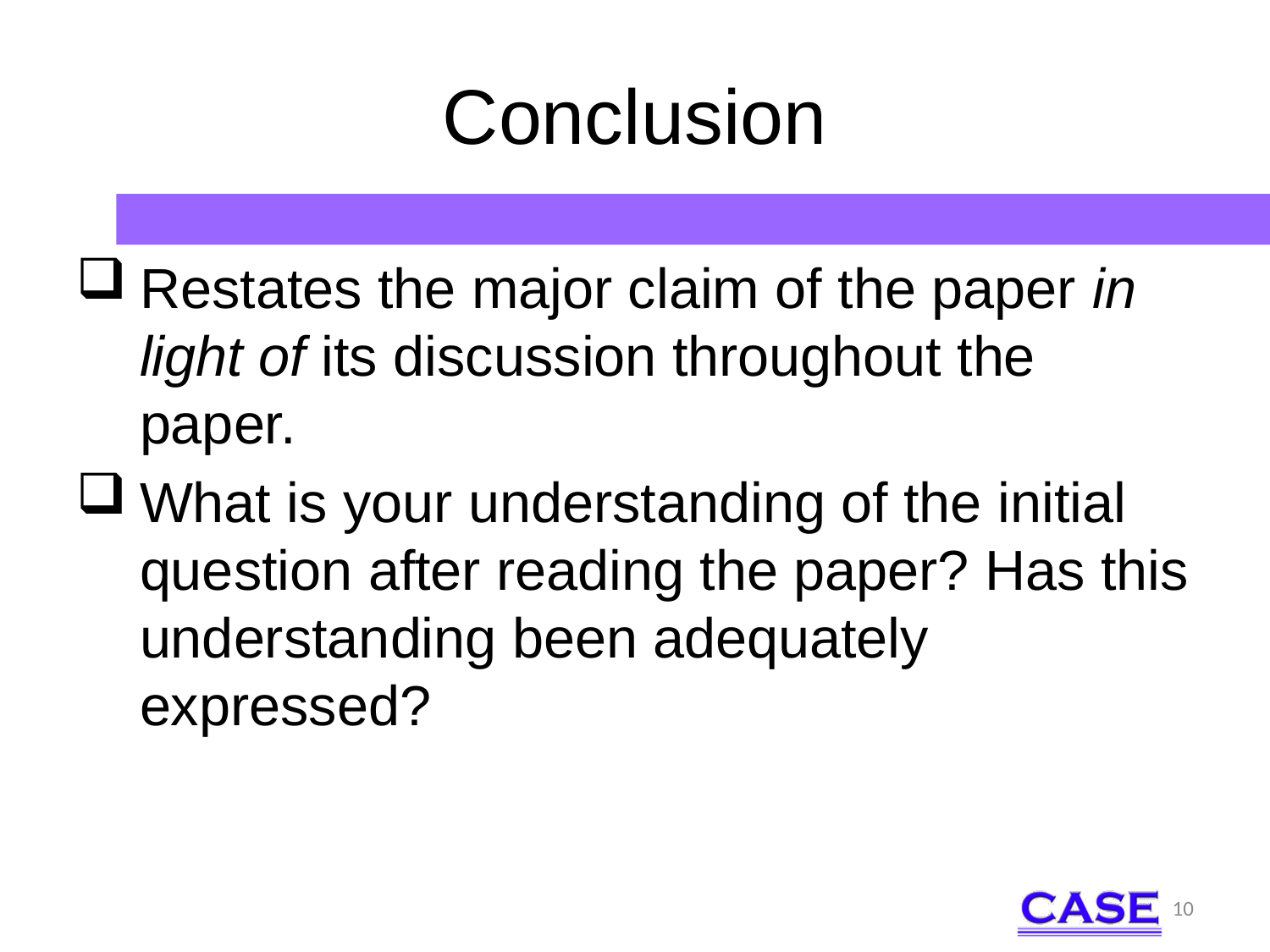

# Conclusion
Restates the major claim of the paper in light of its discussion throughout the paper.
What is your understanding of the initial question after reading the paper? Has this understanding been adequately expressed?
10